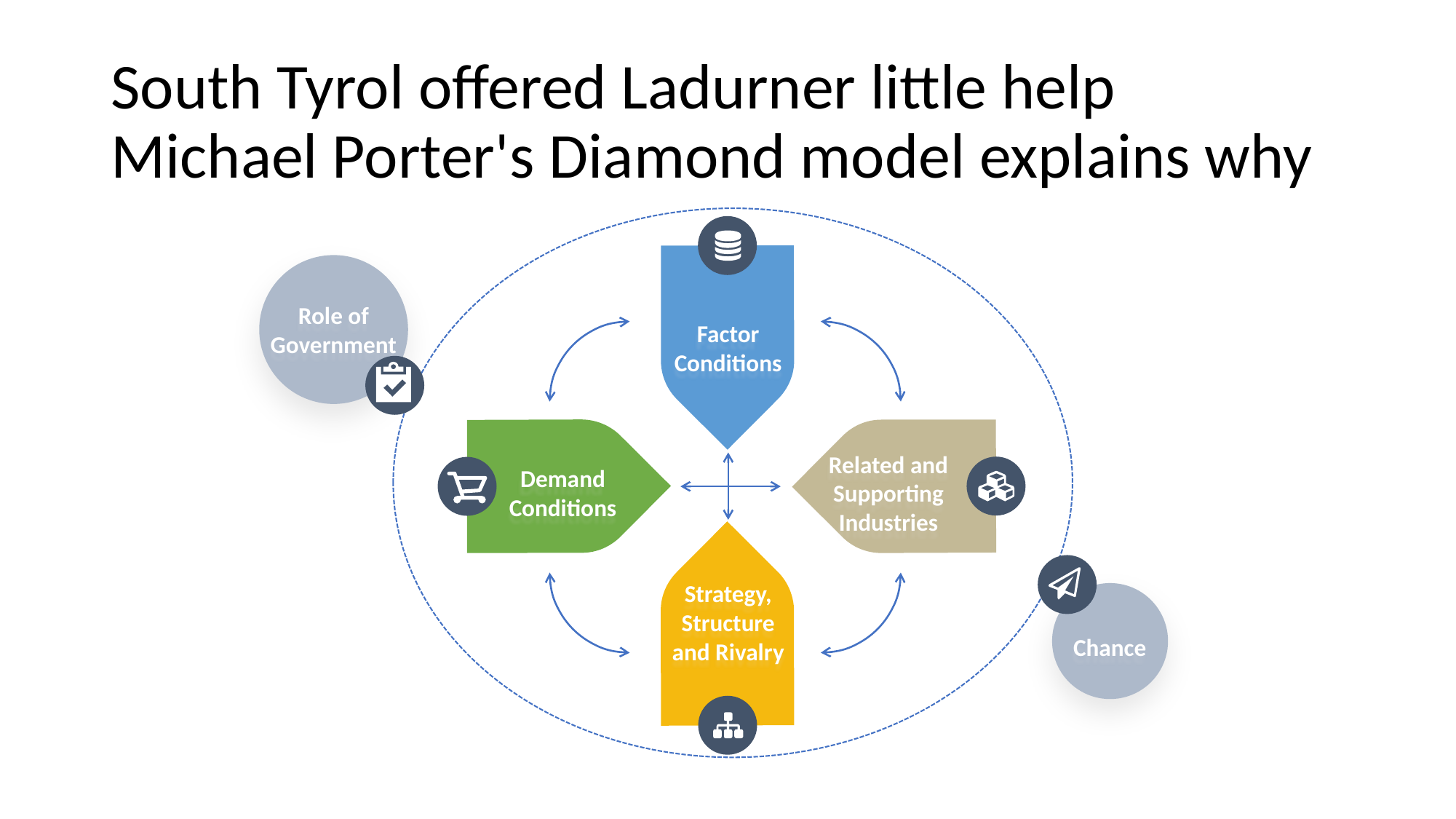

# South Tyrol offered Ladurner little help Michael Porter's Diamond model explains why

Role of Government
Factor Conditions

Demand Conditions
Related and Supporting Industries

Chance
Strategy, Structure and Rivalry